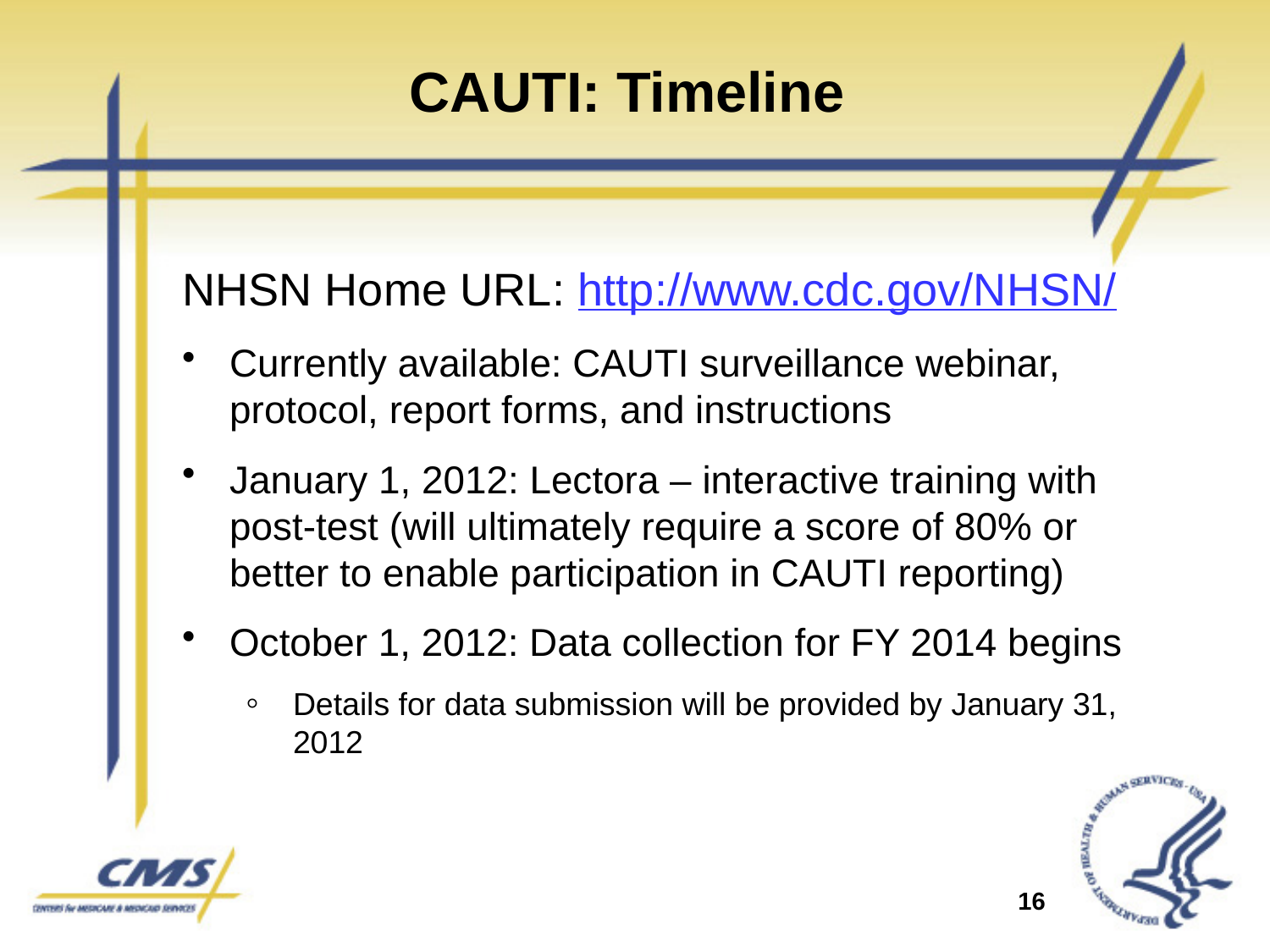

# CAUTI: Timeline
NHSN Home URL: http://www.cdc.gov/NHSN/
Currently available: CAUTI surveillance webinar, protocol, report forms, and instructions
January 1, 2012: Lectora – interactive training with post-test (will ultimately require a score of 80% or better to enable participation in CAUTI reporting)
October 1, 2012: Data collection for FY 2014 begins
Details for data submission will be provided by January 31, 2012